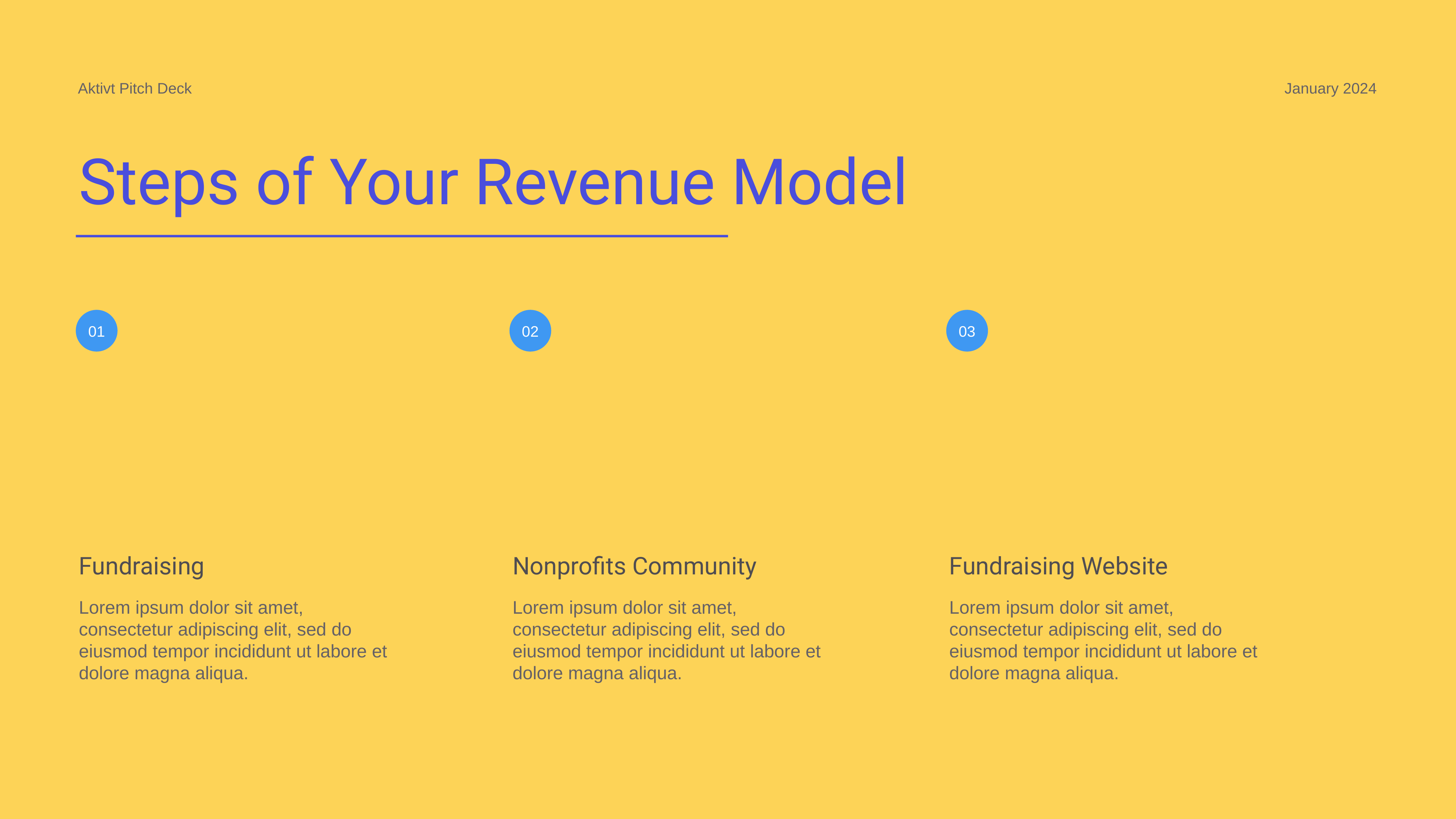

Aktivt Pitch Deck
January 2024
Steps of Your Revenue Model

01
02
03
Fundraising
Nonprofits Community
Fundraising Website
Lorem ipsum dolor sit amet, consectetur adipiscing elit, sed do eiusmod tempor incididunt ut labore et dolore magna aliqua.
Lorem ipsum dolor sit amet, consectetur adipiscing elit, sed do eiusmod tempor incididunt ut labore et dolore magna aliqua.
Lorem ipsum dolor sit amet, consectetur adipiscing elit, sed do eiusmod tempor incididunt ut labore et dolore magna aliqua.